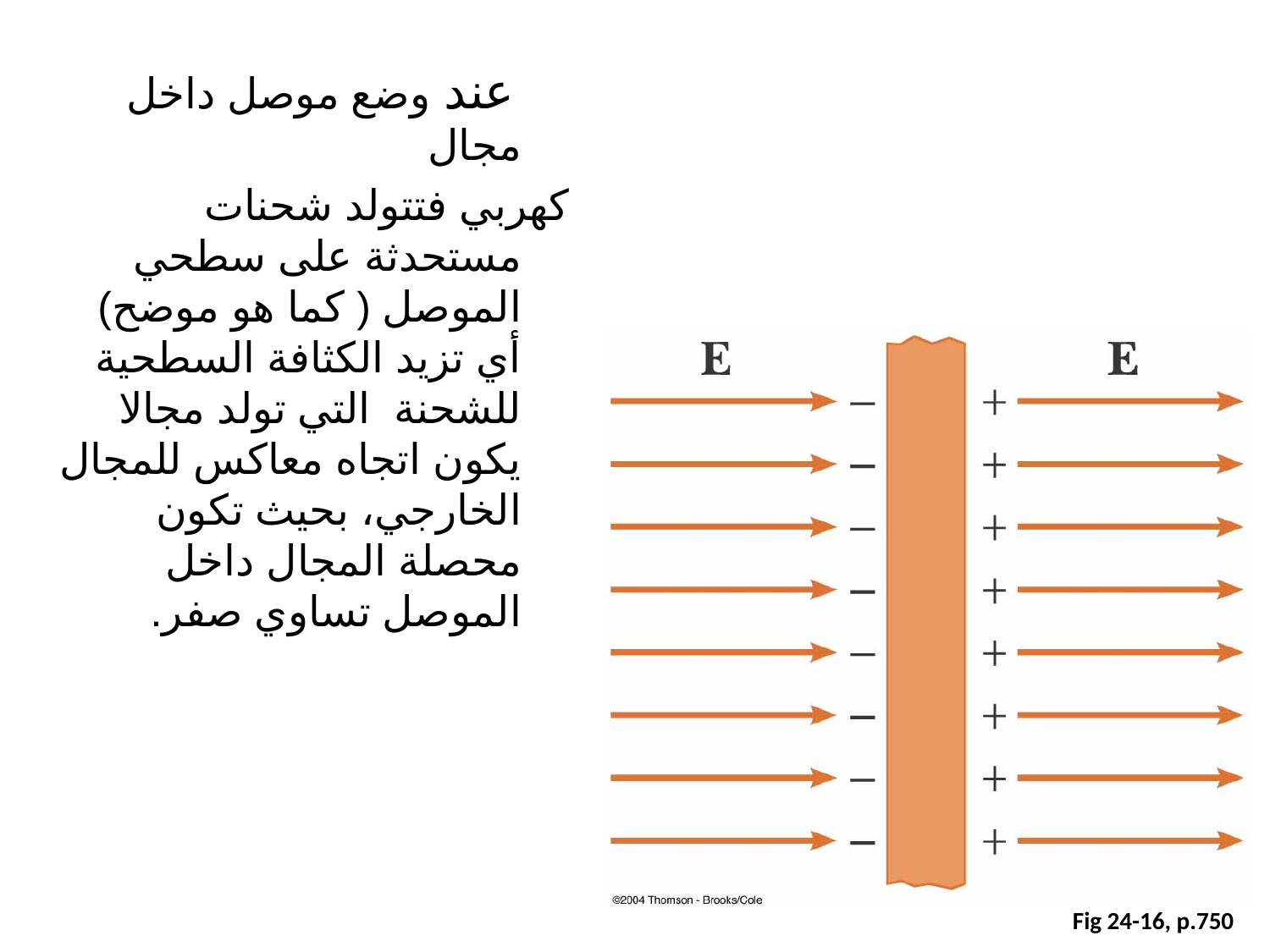

عند وضع موصل داخل مجال
كهربي فتتولد شحنات مستحدثة على سطحي الموصل ( كما هو موضح) أي تزيد الكثافة السطحية للشحنة  التي تولد مجالا يكون اتجاه معاكس للمجال الخارجي، بحيث تكون  محصلة المجال داخل الموصل تساوي صفر.

Fig 24-16, p.750